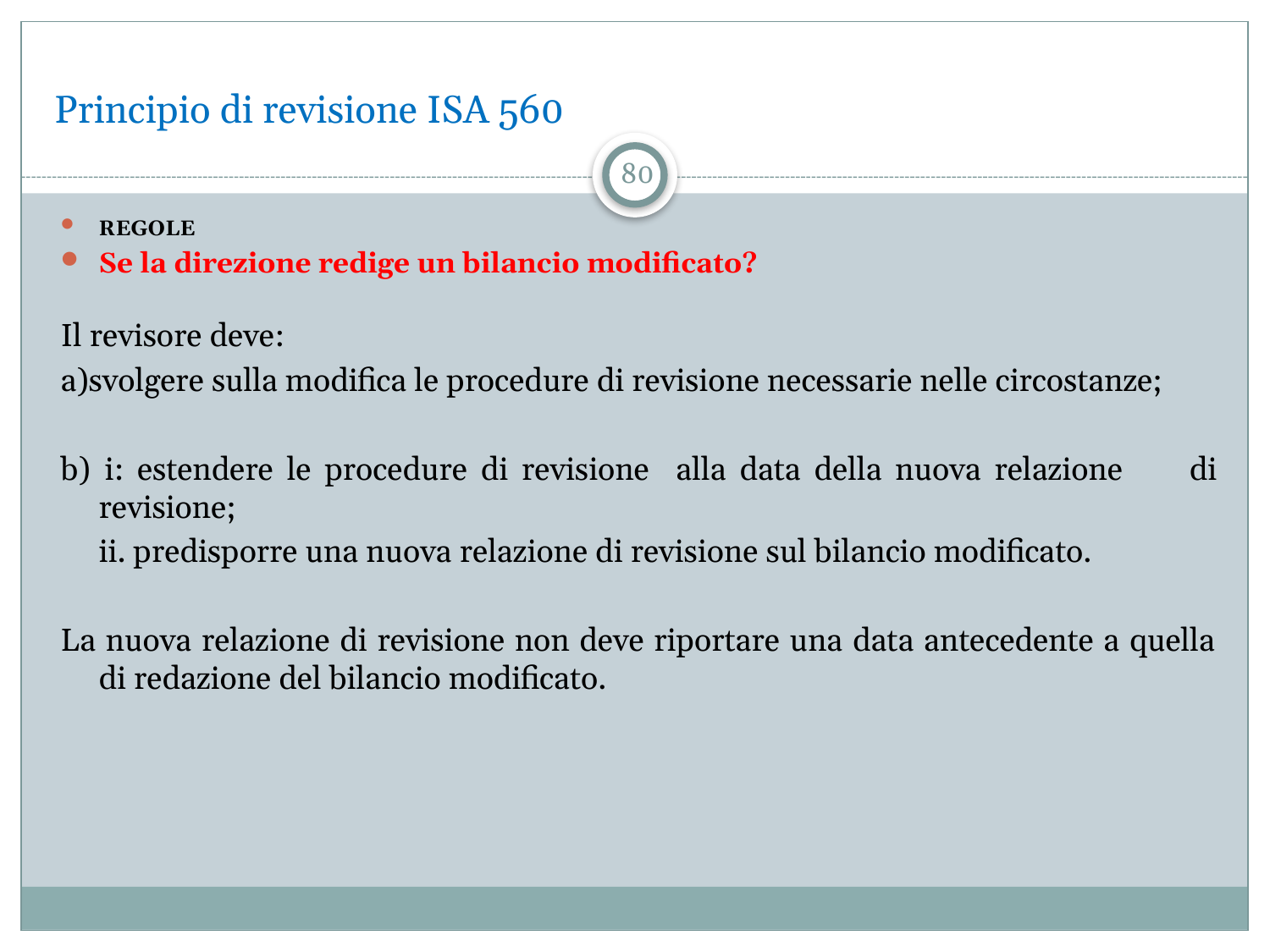

# Principio di revisione ISA 560
80
REGOLE
Se la direzione redige un bilancio modificato?

Il revisore deve:
a)svolgere sulla modifica le procedure di revisione necessarie nelle circostanze;

b) 	i: estendere le procedure di revisione  alla data della nuova relazione 	di revisione;
	ii. predisporre una nuova relazione di revisione sul bilancio modificato.

La nuova relazione di revisione non deve riportare una data antecedente a quella di redazione del bilancio modificato.